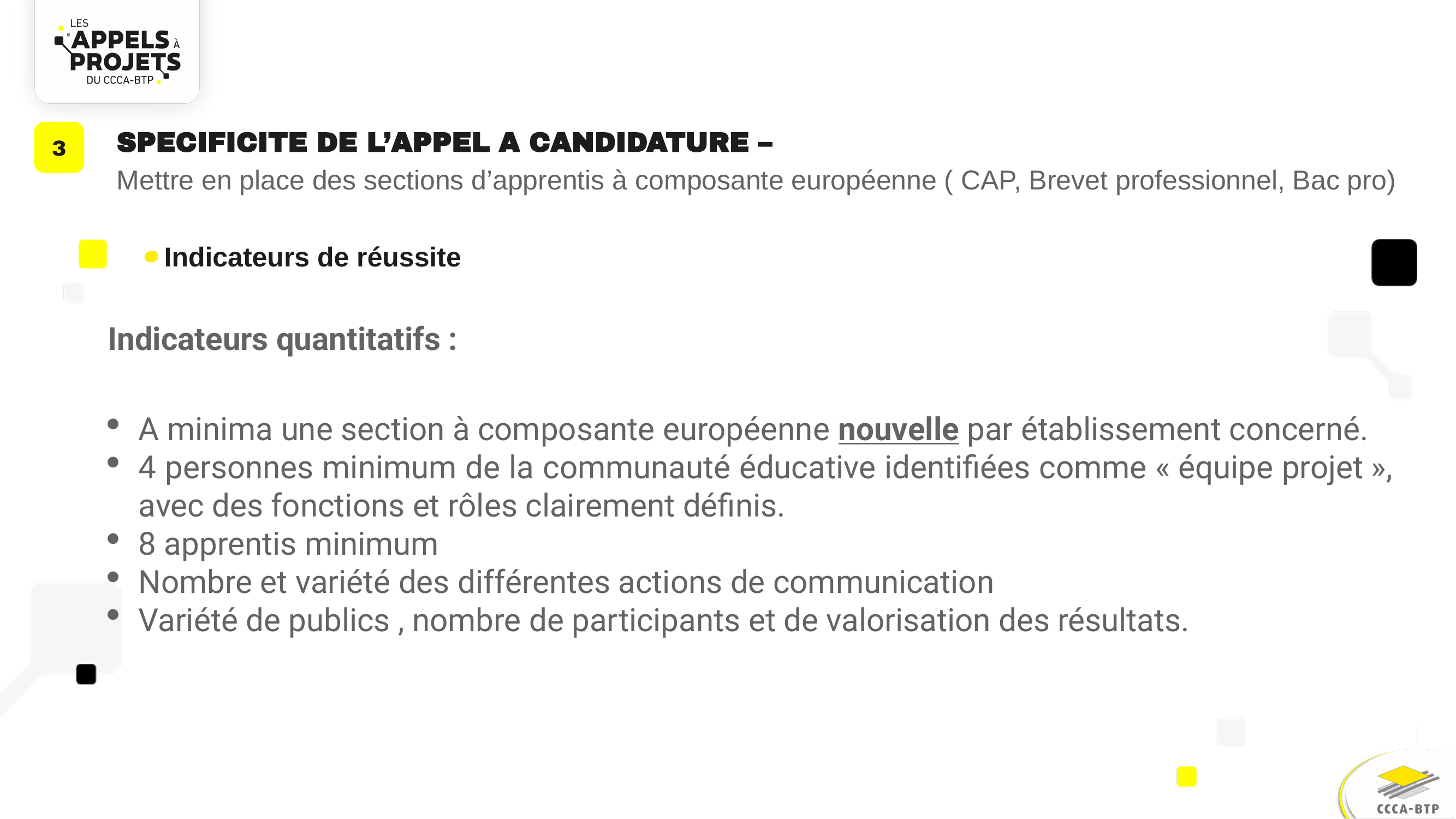

3

SPECIFICITE DE L’APPEL A CANDIDATURE –
Mettre en place des sections d’apprentis à composante européenne ( CAP, Brevet professionnel, Bac pro)

Indicateurs de réussite
Indicateurs quantitatifs :

A minima une section à composante européenne nouvelle par établissement concerné.
4 personnes minimum de la communauté éducative identifiées comme « équipe projet », avec des fonctions et rôles clairement définis.
8 apprentis minimum
Nombre et variété des différentes actions de communication
Variété de publics , nombre de participants et de valorisation des résultats.